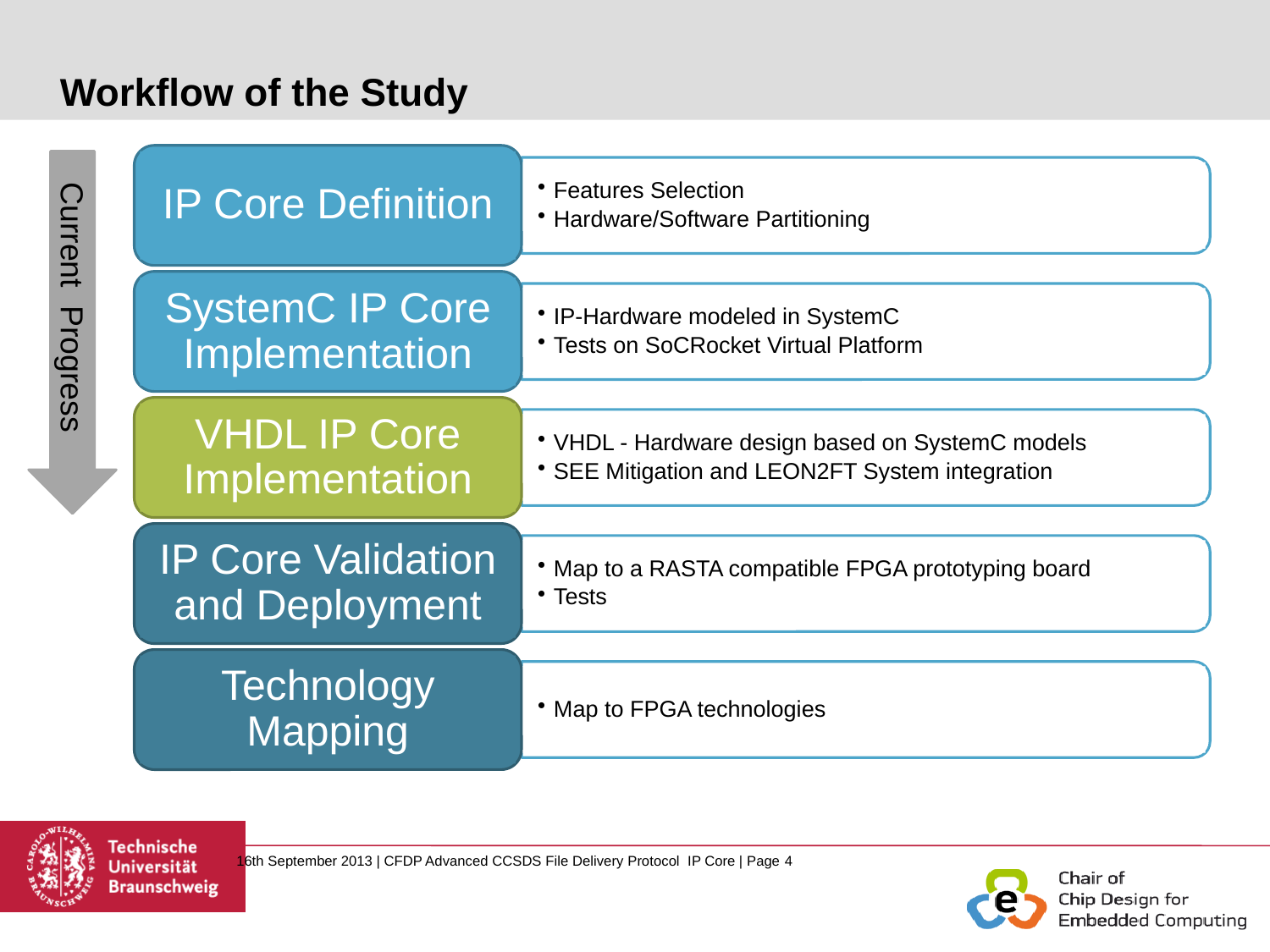

# Workflow of the Study

IP Core Definition

Features Selection
Hardware/Software Partitioning

SystemC IP Core Implementation

IP-Hardware modeled in SystemC
Tests on SoCRocket Virtual Platform

Current  Progress

VHDL IP Core Implementation

VHDL - Hardware design based on SystemC models
SEE Mitigation and LEON2FT System integration

IP Core Validation and Deployment

Map to a RASTA compatible FPGA prototyping board
Tests

Technology Mapping

Map to FPGA technologies